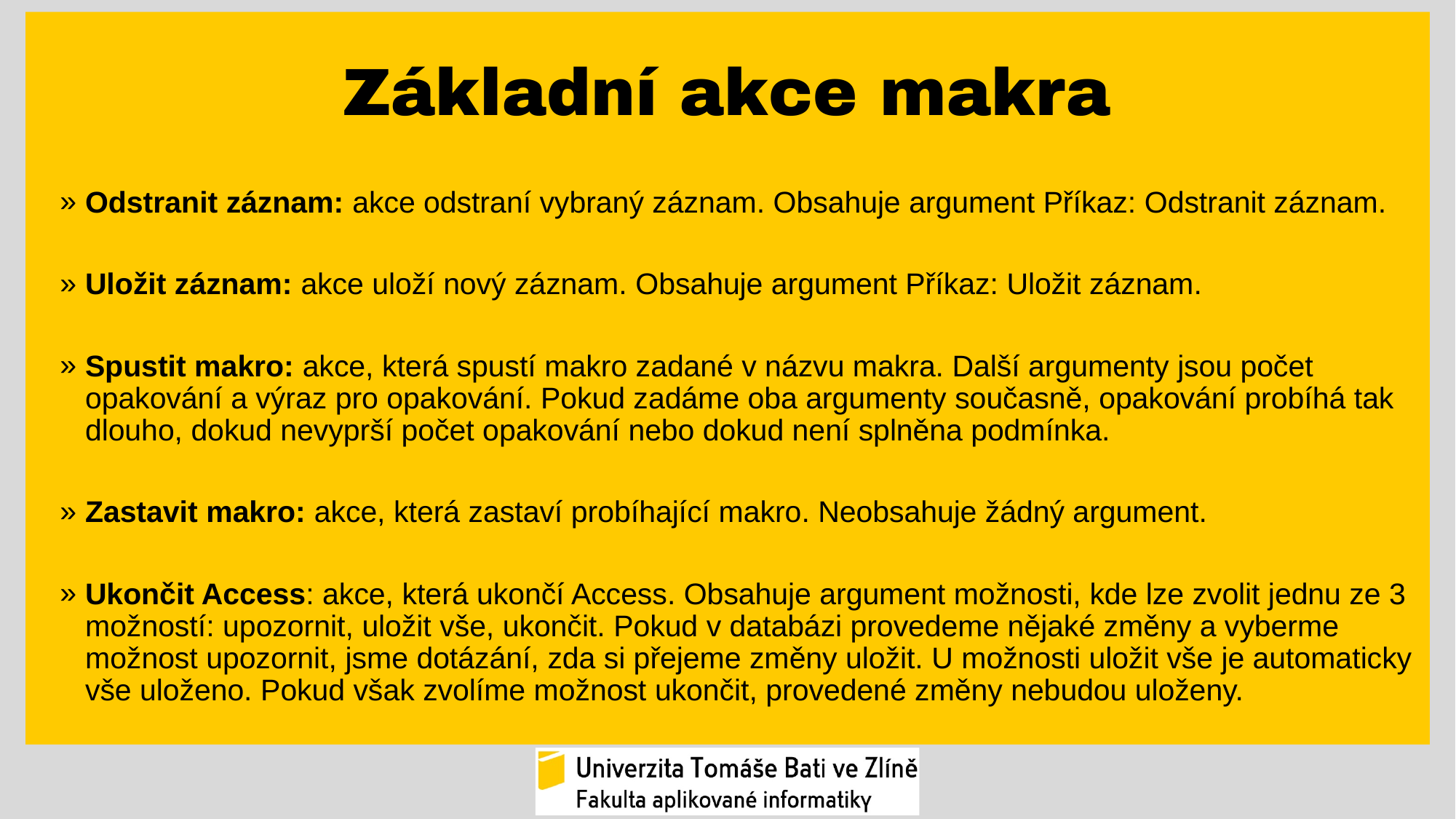

# Základní akce makra
Odstranit záznam: akce odstraní vybraný záznam. Obsahuje argument Příkaz: Odstranit záznam.

Uložit záznam: akce uloží nový záznam. Obsahuje argument Příkaz: Uložit záznam.

Spustit makro: akce, která spustí makro zadané v názvu makra. Další argumenty jsou počet opakování a výraz pro opakování. Pokud zadáme oba argumenty současně, opakování probíhá tak dlouho, dokud nevyprší počet opakování nebo dokud není splněna podmínka.

Zastavit makro: akce, která zastaví probíhající makro. Neobsahuje žádný argument.

Ukončit Access: akce, která ukončí Access. Obsahuje argument možnosti, kde lze zvolit jednu ze 3 možností: upozornit, uložit vše, ukončit. Pokud v databázi provedeme nějaké změny a vyberme možnost upozornit, jsme dotázání, zda si přejeme změny uložit. U možnosti uložit vše je automaticky vše uloženo. Pokud však zvolíme možnost ukončit, provedené změny nebudou uloženy.